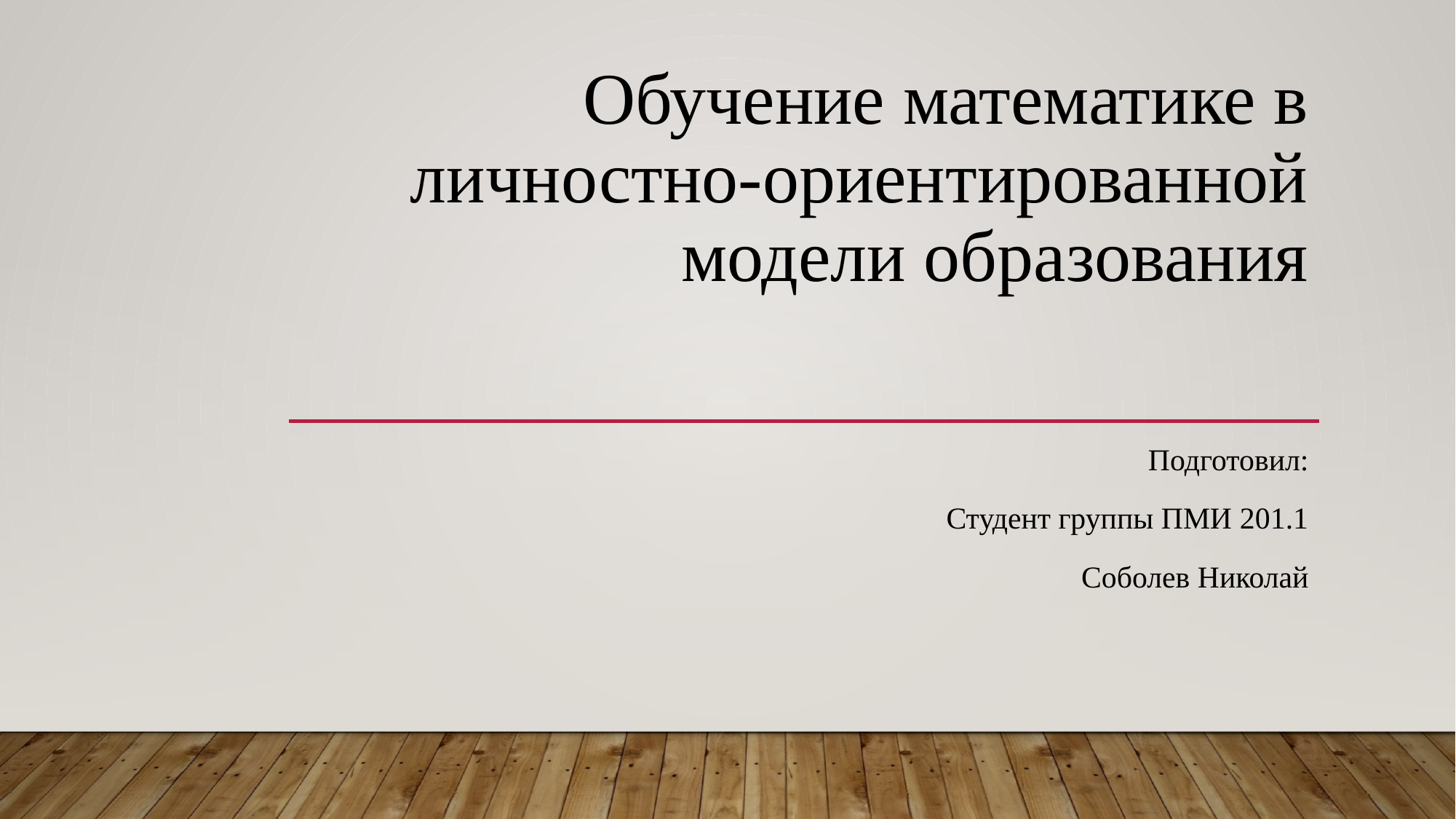

# Обучение математике в личностно-ориентированной модели образования
Подготовил:
Студент группы ПМИ 201.1
Соболев Николай